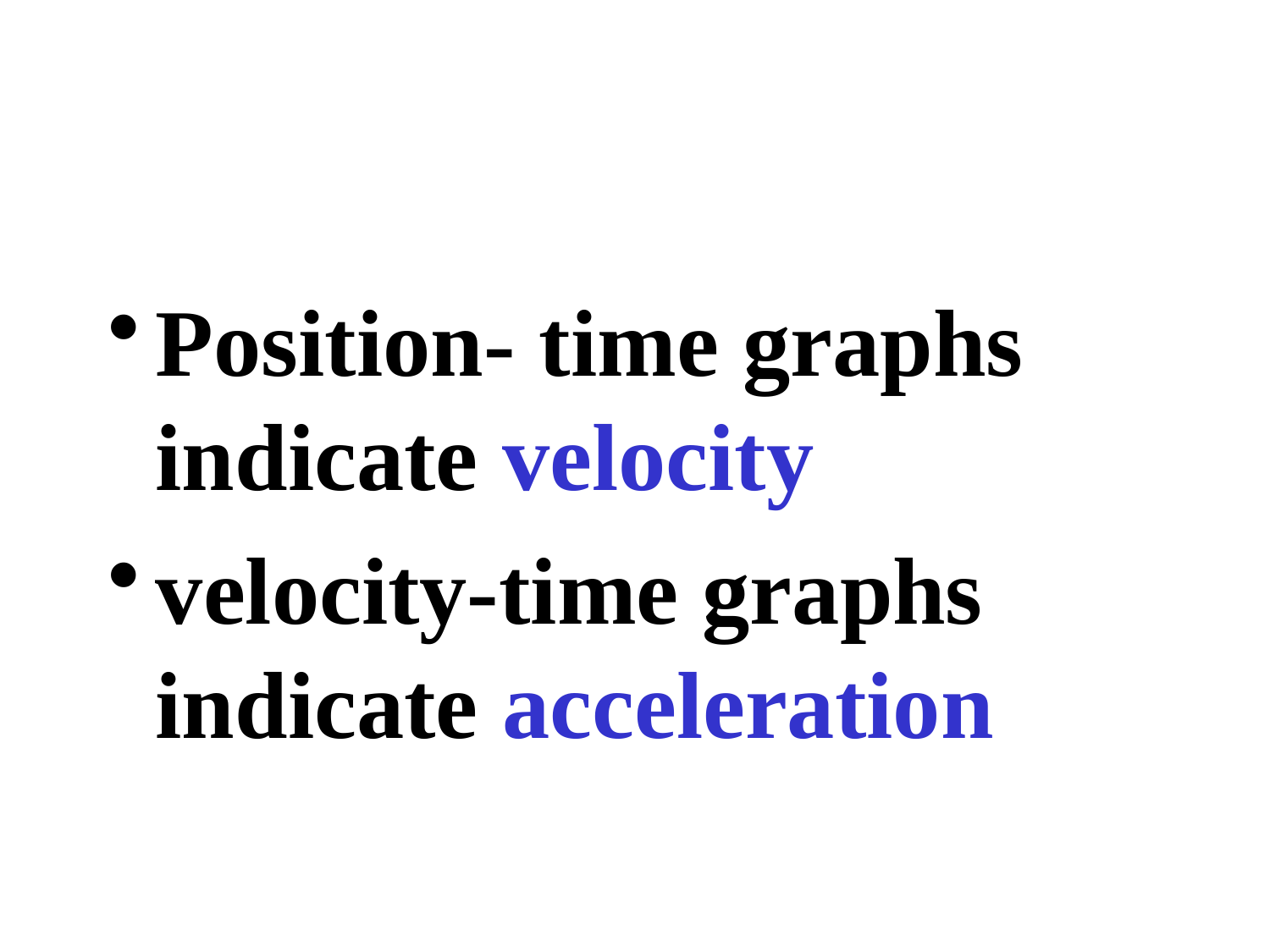

#
Position- time graphs indicate velocity
velocity-time graphs indicate acceleration